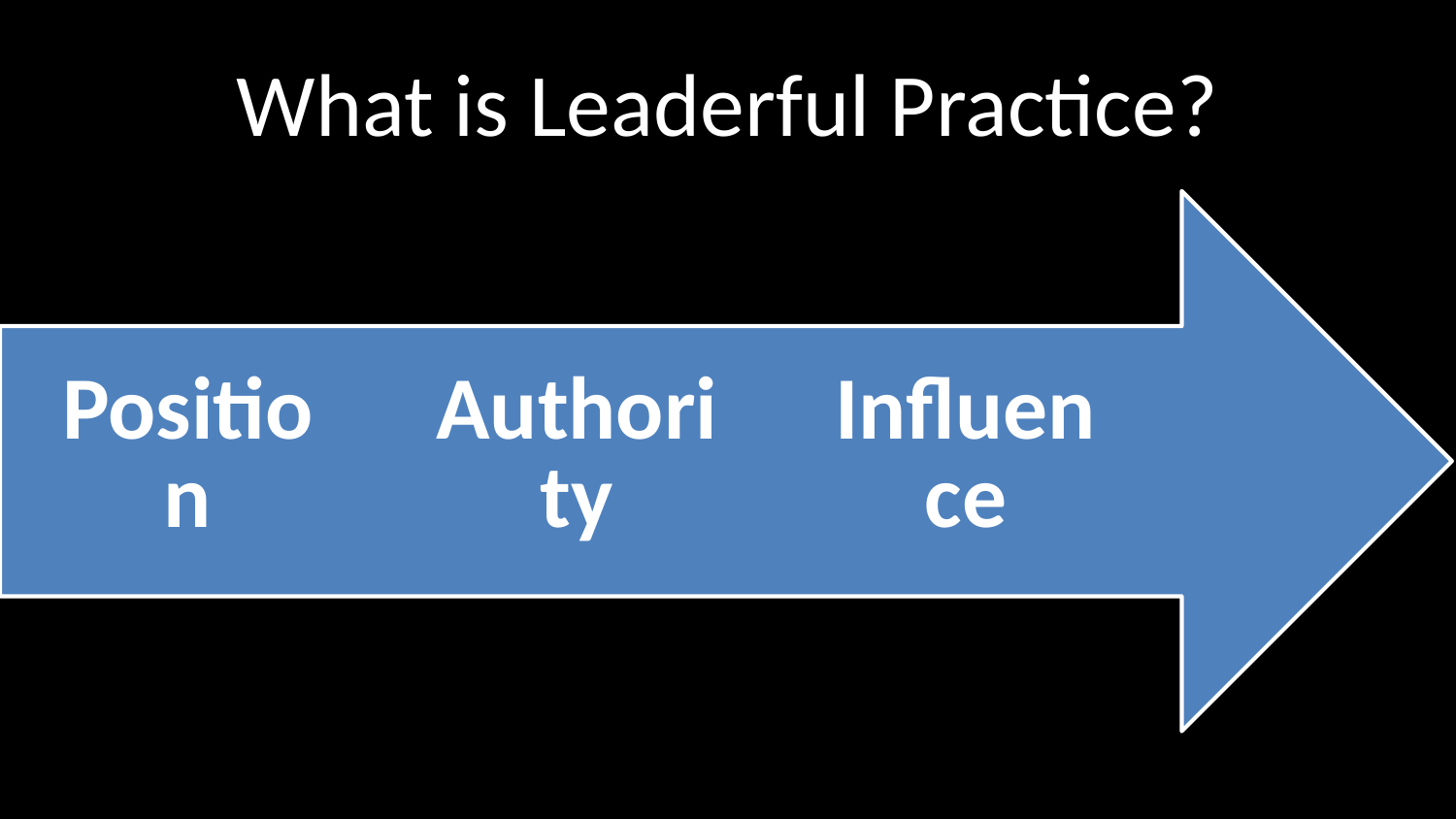

# What is Leaderful Practice?
Position
Authority
Influence